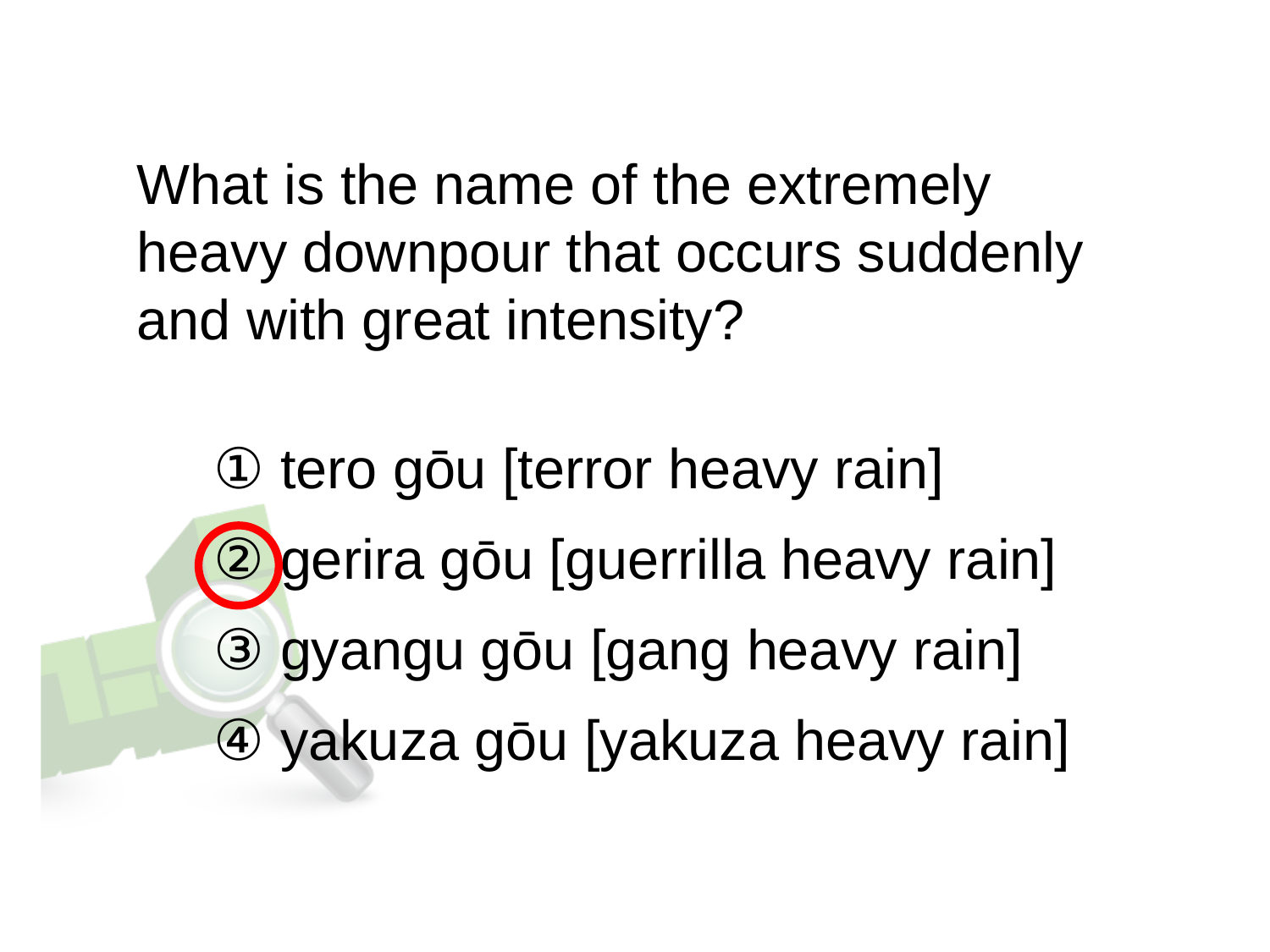

# What is the name of the extremely heavy downpour that occurs suddenly and with great intensity?
① tero gōu [terror heavy rain]
② gerira gōu [guerrilla heavy rain]
③ gyangu gōu [gang heavy rain]
④ yakuza gōu [yakuza heavy rain]